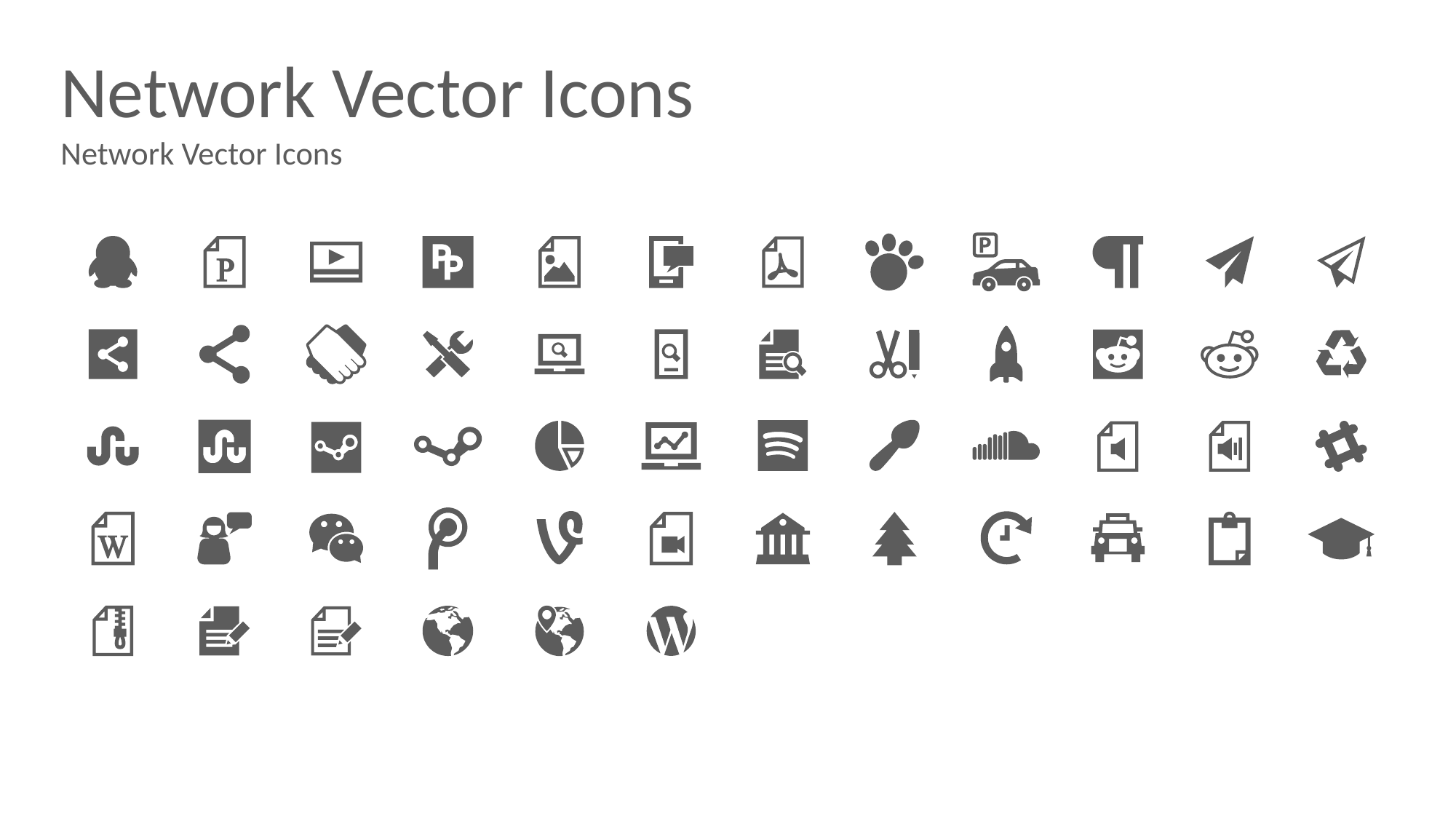

# Network Vector Icons
Network Vector Icons